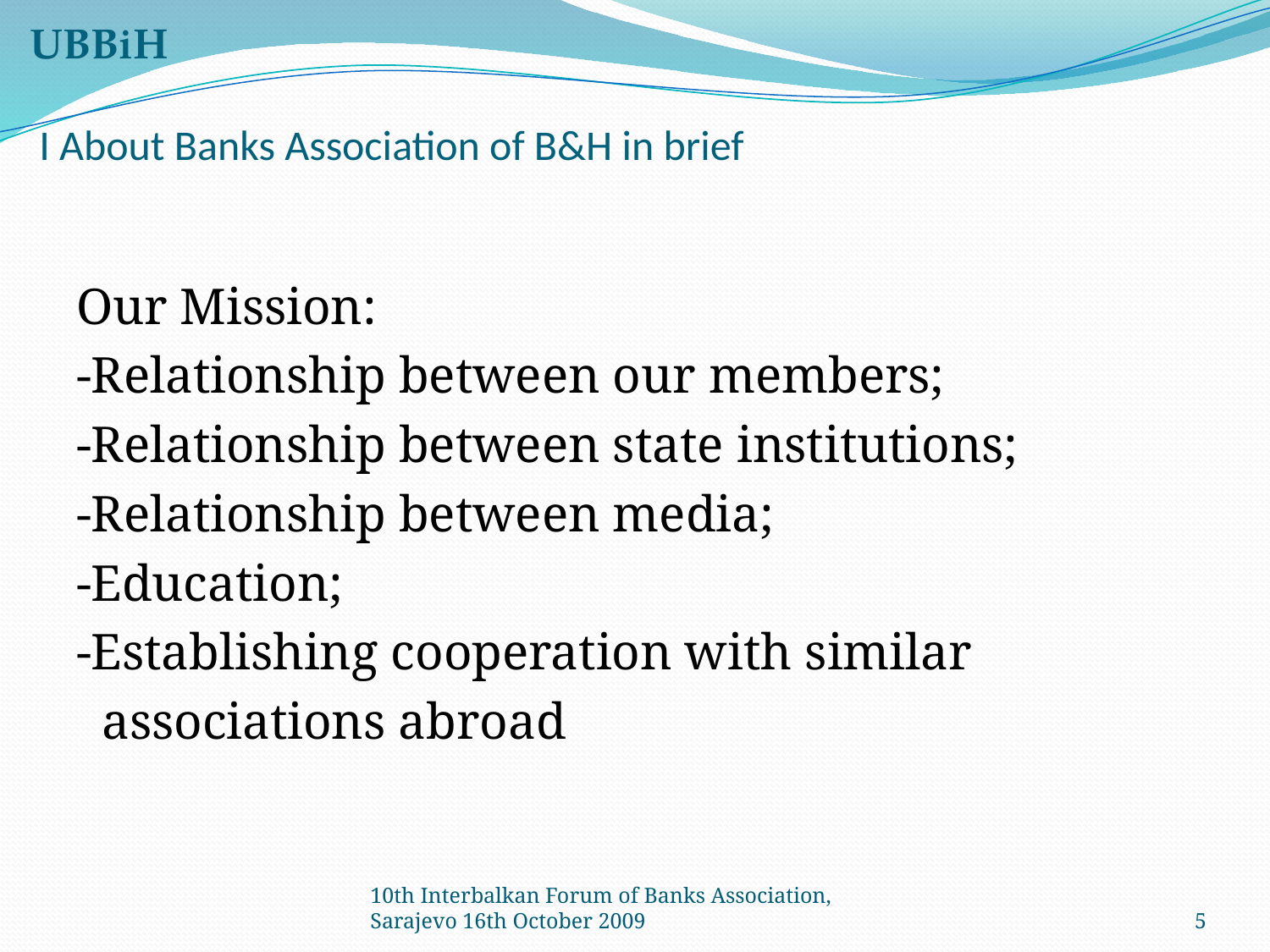

# UBBiH I About Banks Association of B&H in brief
Our Mission:
-Relationship between our members;
-Relationship between state institutions;
-Relationship between media;
-Education;
-Establishing cooperation with similar
  associations abroad

10th Interbalkan Forum of Banks Association, Sarajevo 16th October 2009
5